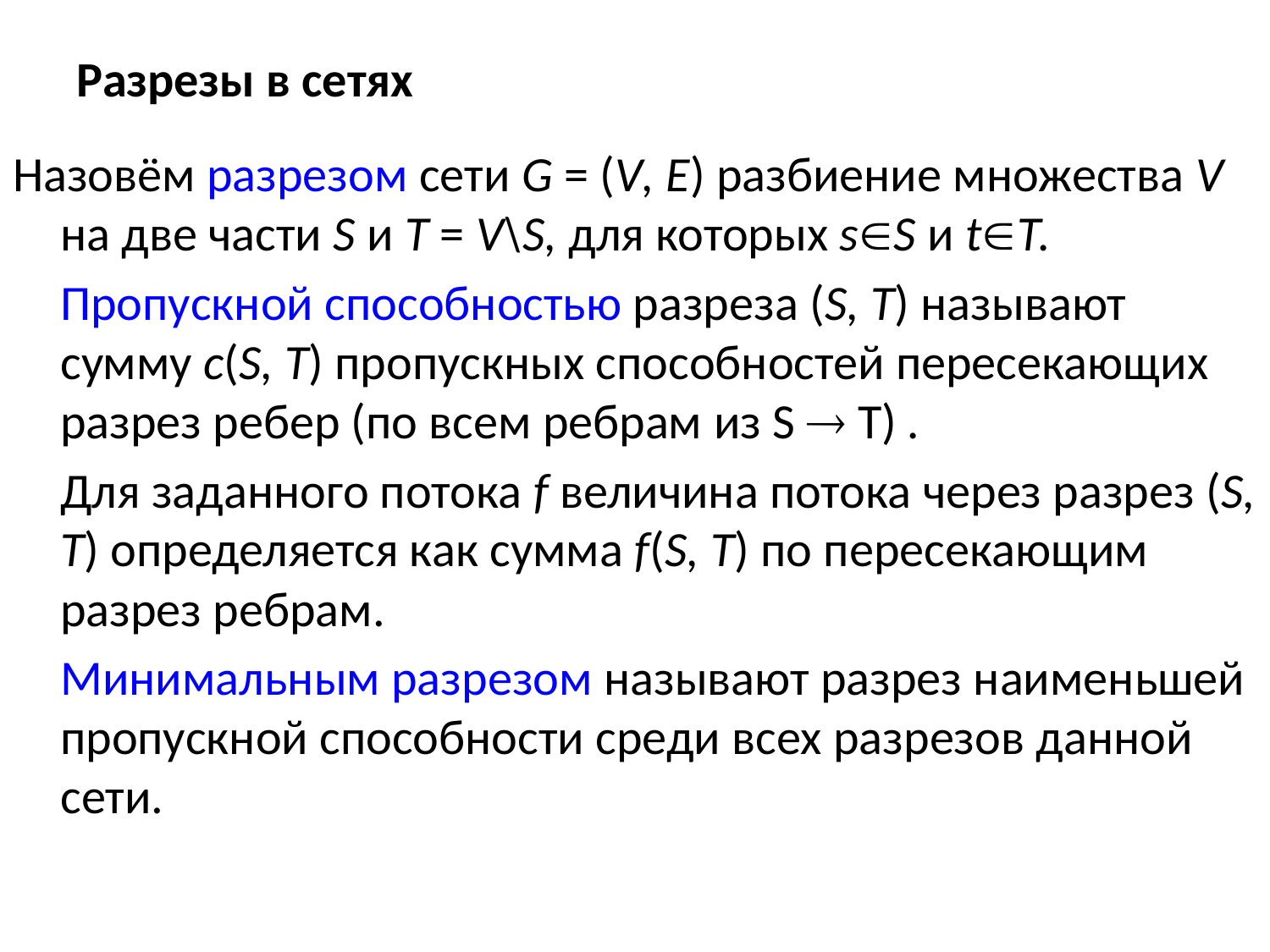

# Разрезы в сетях
Назовём разрезом сети G = (V, Е) разбиение множества V на две части S и T = V\S, для которых s∈S и t∈Т.
	Пропускной способностью разреза (S, T) называют сумму c(S, T) пропускных способностей пересекающих разрез ребер (по всем ребрам из S → T) .
	Для заданного потока f величина потока через разрез (S, Т) определяется как сумма f(S, T) по пересекающим разрез ребрам.
	Минимальным разрезом называют разрез наименьшей пропускной способности среди всех разрезов данной сети.